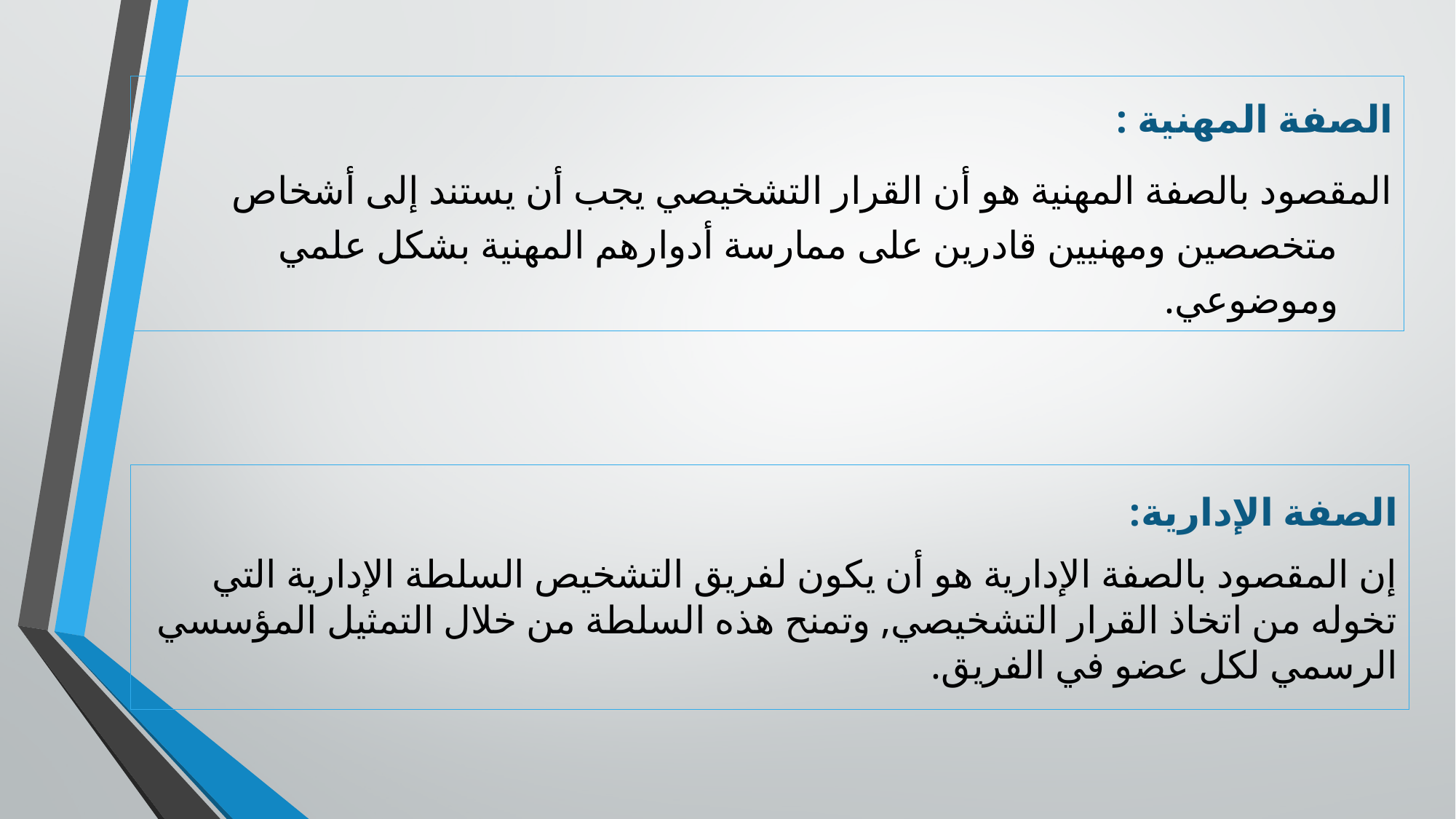

الصفة المهنية :
المقصود بالصفة المهنية هو أن القرار التشخيصي يجب أن يستند إلى أشخاص متخصصين ومهنيين قادرين على ممارسة أدوارهم المهنية بشكل علمي وموضوعي.

الصفة الإدارية:
إن المقصود بالصفة الإدارية هو أن يكون لفريق التشخيص السلطة الإدارية التي تخوله من اتخاذ القرار التشخيصي, وتمنح هذه السلطة من خلال التمثيل المؤسسي الرسمي لكل عضو في الفريق.